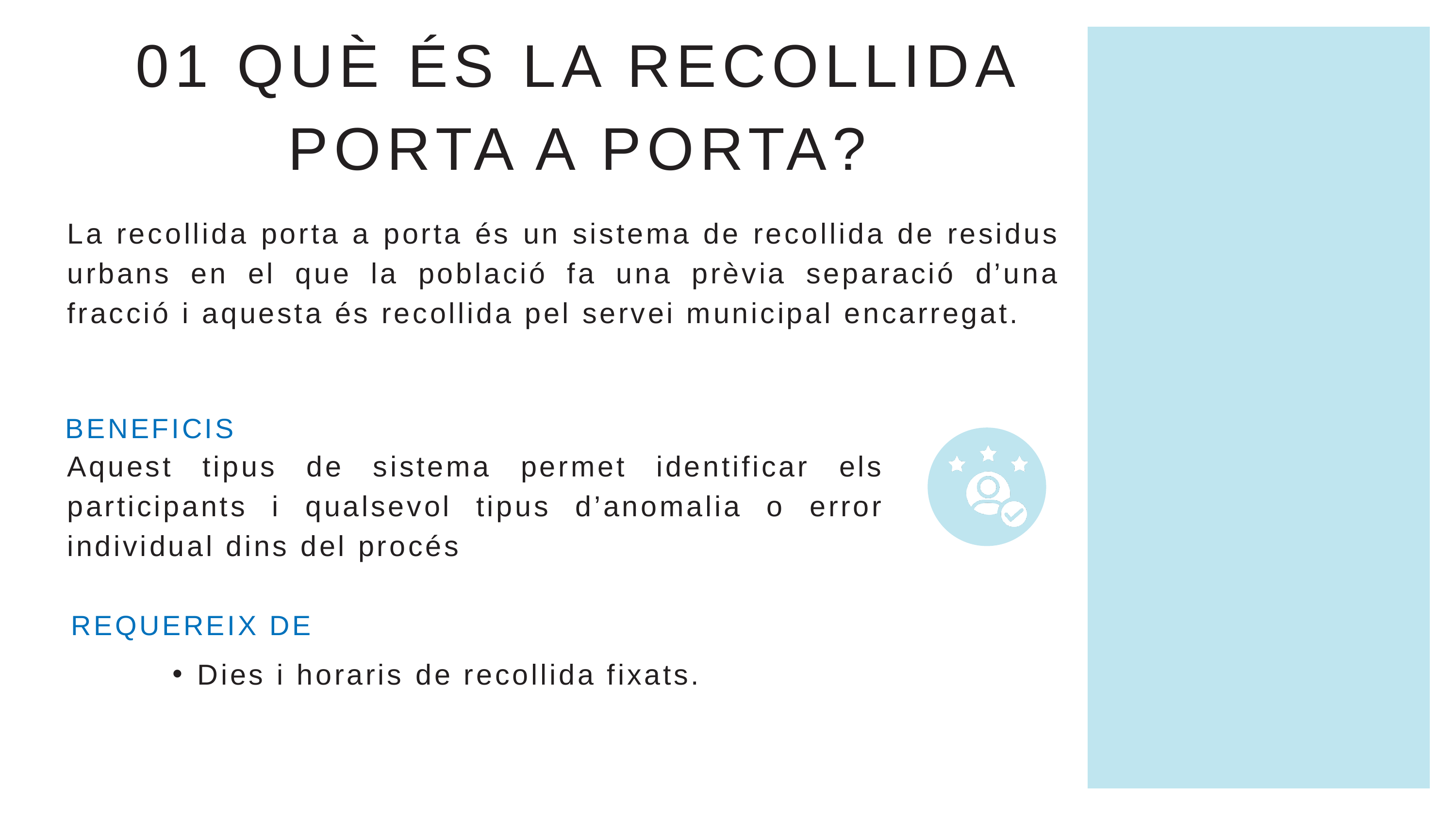

01 QUÈ ÉS LA RECOLLIDA PORTA A PORTA?

La recollida porta a porta és un sistema de recollida de residus urbans en el que la població fa una prèvia separació d’una fracció i aquesta és recollida pel servei municipal encarregat.
BENEFICIS

Aquest tipus de sistema permet identificar els participants i qualsevol tipus d’anomalia o error individual dins del procés

REQUEREIX DE
Dies i horaris de recollida fixats.